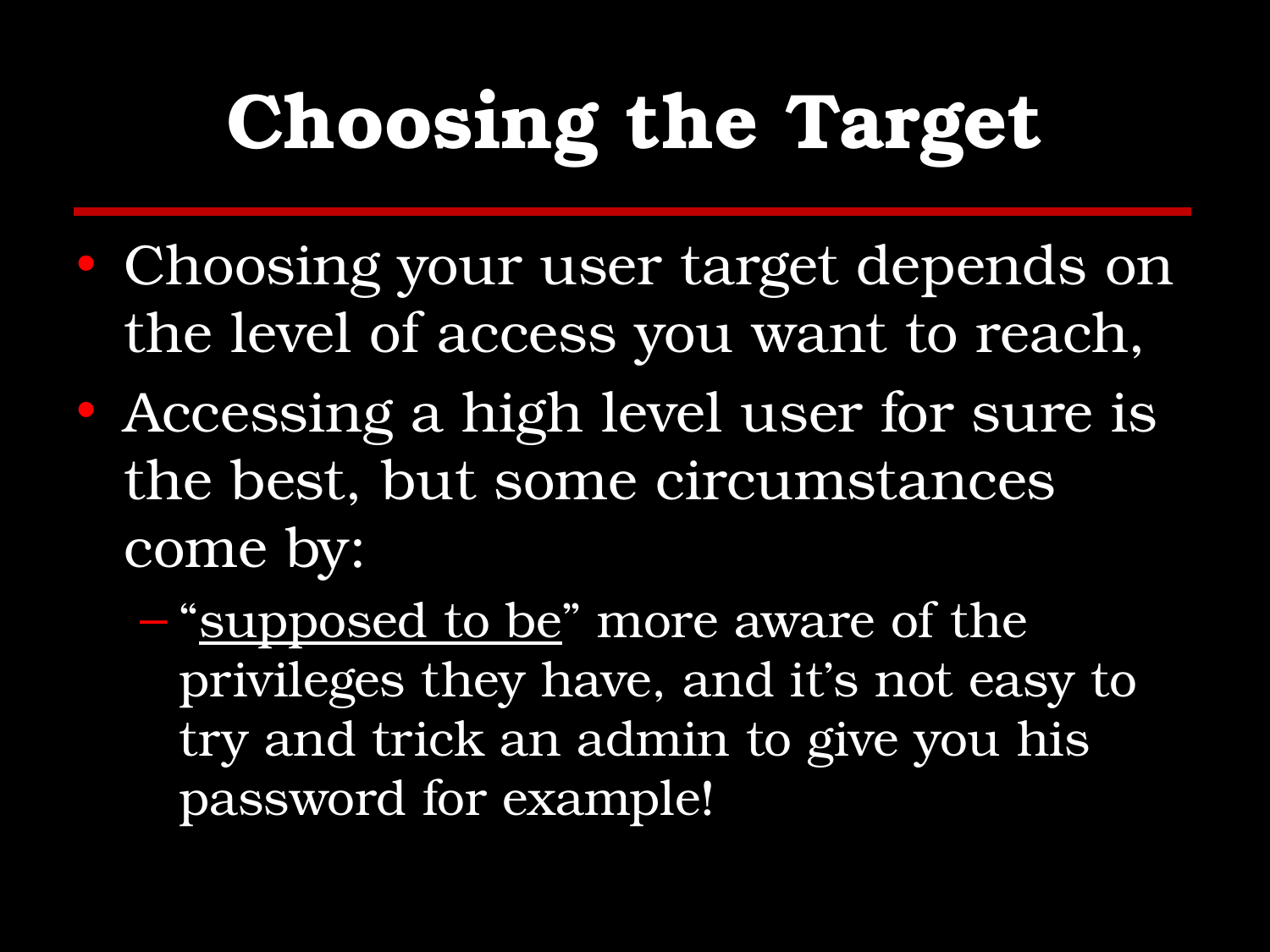

# Choosing the Target
Choosing your user target depends on the level of access you want to reach,
Accessing a high level user for sure is the best, but some circumstances come by:
“supposed to be” more aware of the privileges they have, and it’s not easy to try and trick an admin to give you his password for example!